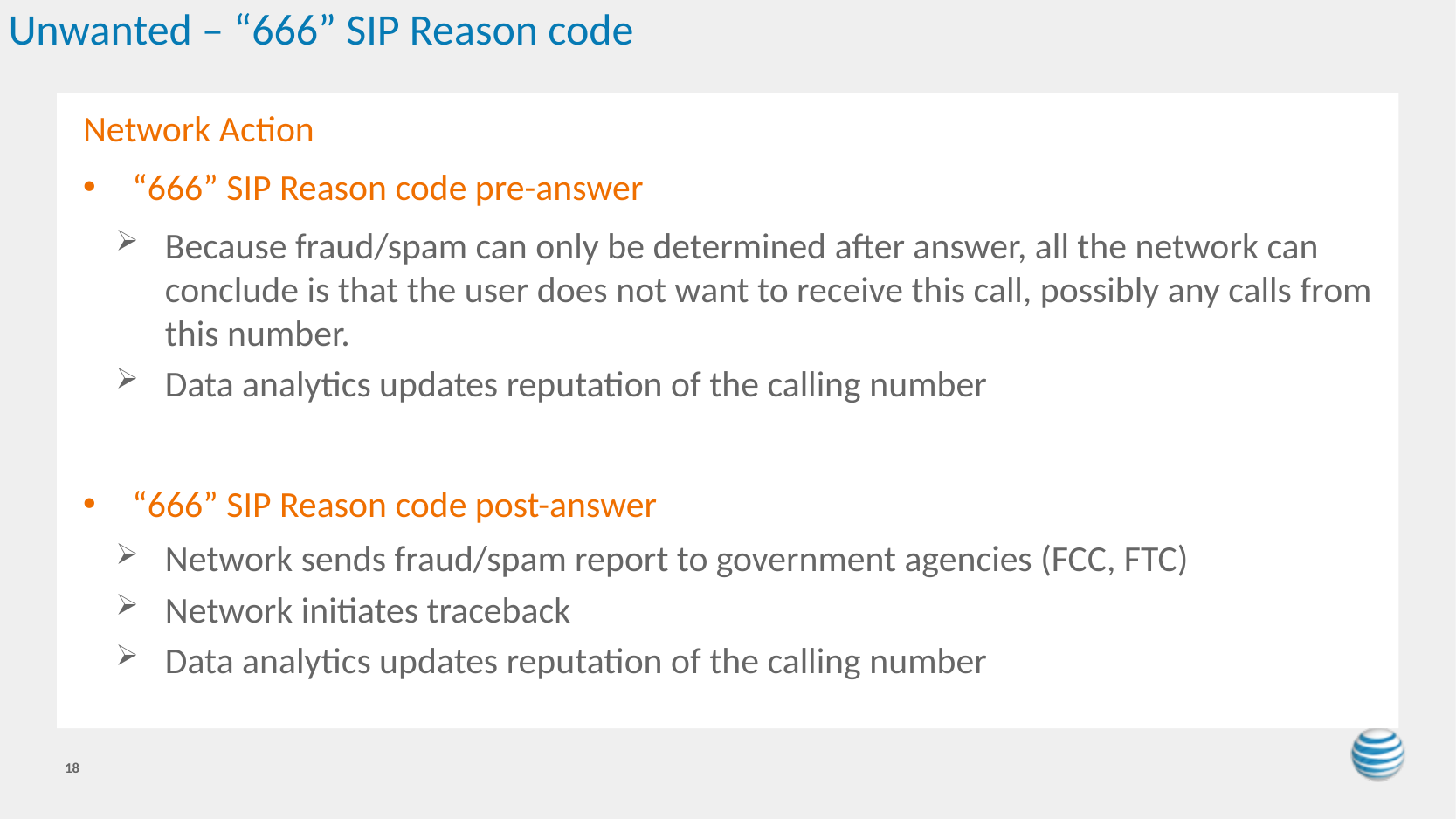

# Unwanted – “666” SIP Reason code
Network Action
“666” SIP Reason code pre-answer
Because fraud/spam can only be determined after answer, all the network can conclude is that the user does not want to receive this call, possibly any calls from this number.
Data analytics updates reputation of the calling number

“666” SIP Reason code post-answer
Network sends fraud/spam report to government agencies (FCC, FTC)
Network initiates traceback
Data analytics updates reputation of the calling number

18